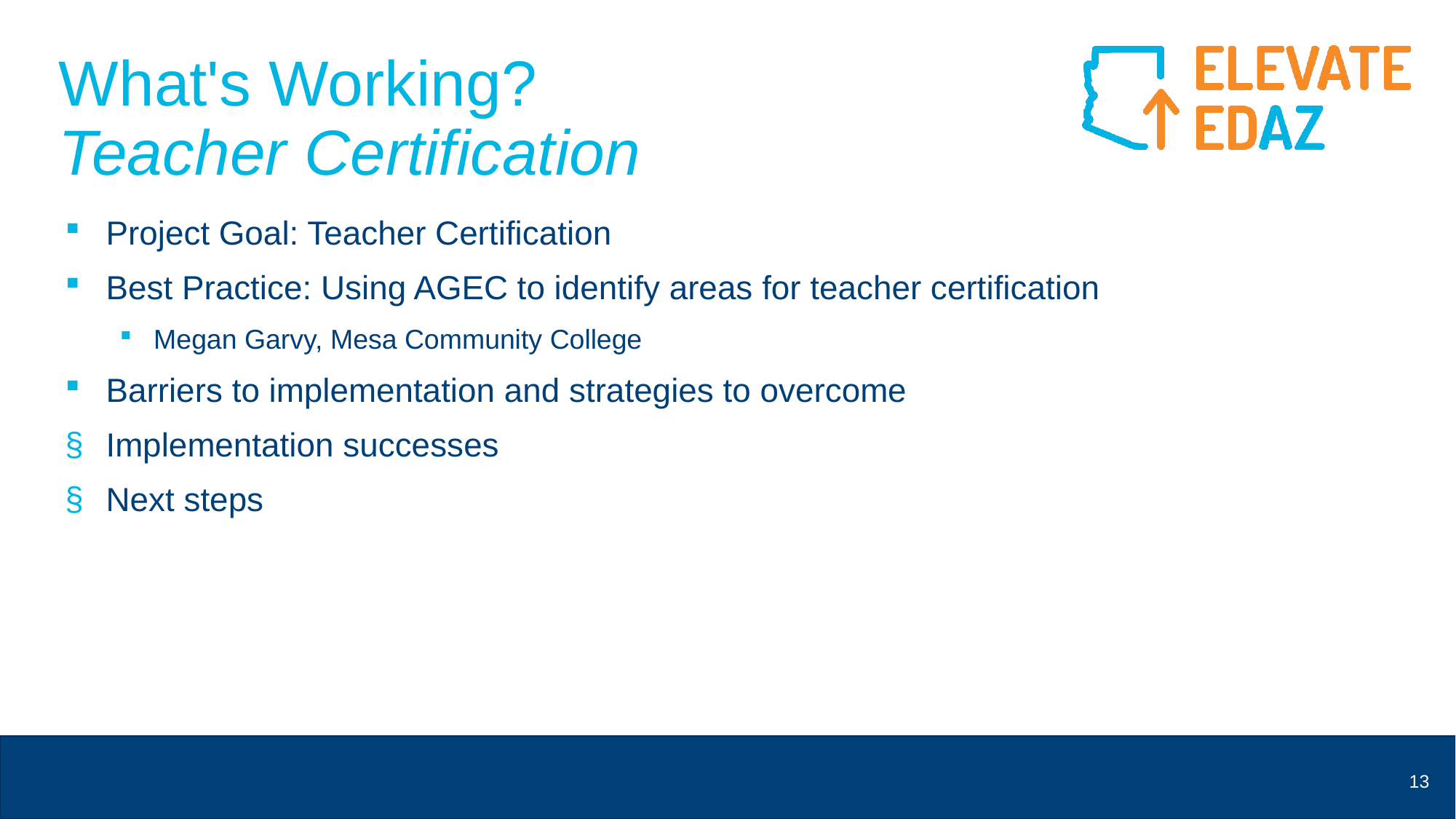

# What's Working? Teacher Certification
Project Goal: Teacher Certification
Best Practice: Using AGEC to identify areas for teacher certification
Megan Garvy, Mesa Community College
Barriers to implementation and strategies to overcome
Implementation successes
Next steps

13